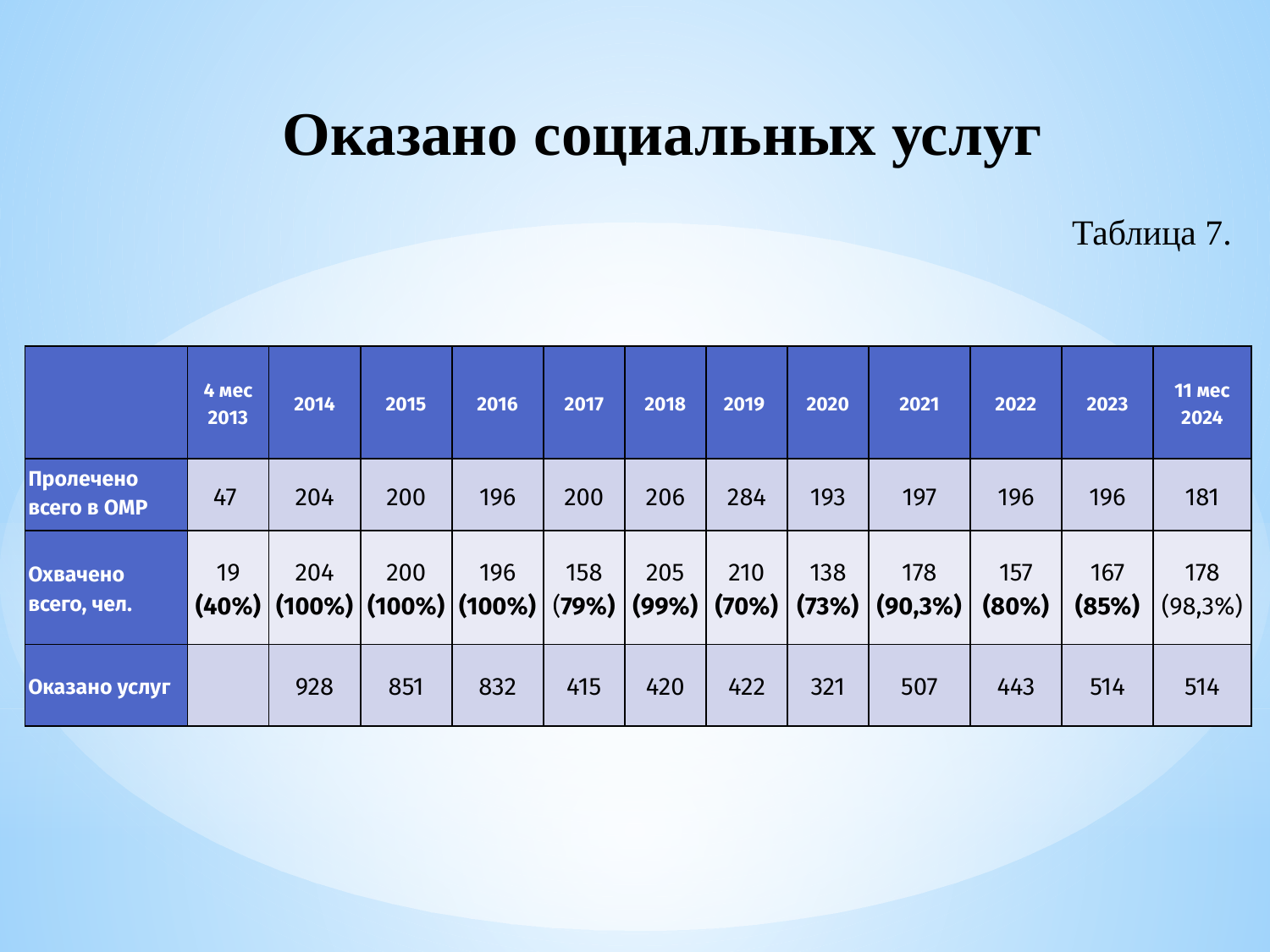

Оказано социальных услуг

Таблица 7.

|  | 4 мес 2013 | 2014 | 2015 | 2016 | 2017 | 2018 | 2019 | 2020 | 2021 | 2022 | 2023 | 11 мес 2024 |
| --- | --- | --- | --- | --- | --- | --- | --- | --- | --- | --- | --- | --- |
| Пролечено всего в ОМР | 47 | 204 | 200 | 196 | 200 | 206 | 284 | 193 | 197 | 196 | 196 | 181 |
| Охвачено всего, чел. | 19 (40%) | 204 (100%) | 200 (100%) | 196 (100%) | 158 (79%) | 205 (99%) | 210 (70%) | 138 (73%) | 178 (90,3%) | 157 (80%) | 167 (85%) | 178 (98,3%) |
| Оказано услуг |  | 928 | 851 | 832 | 415 | 420 | 422 | 321 | 507 | 443 | 514 | 514 |